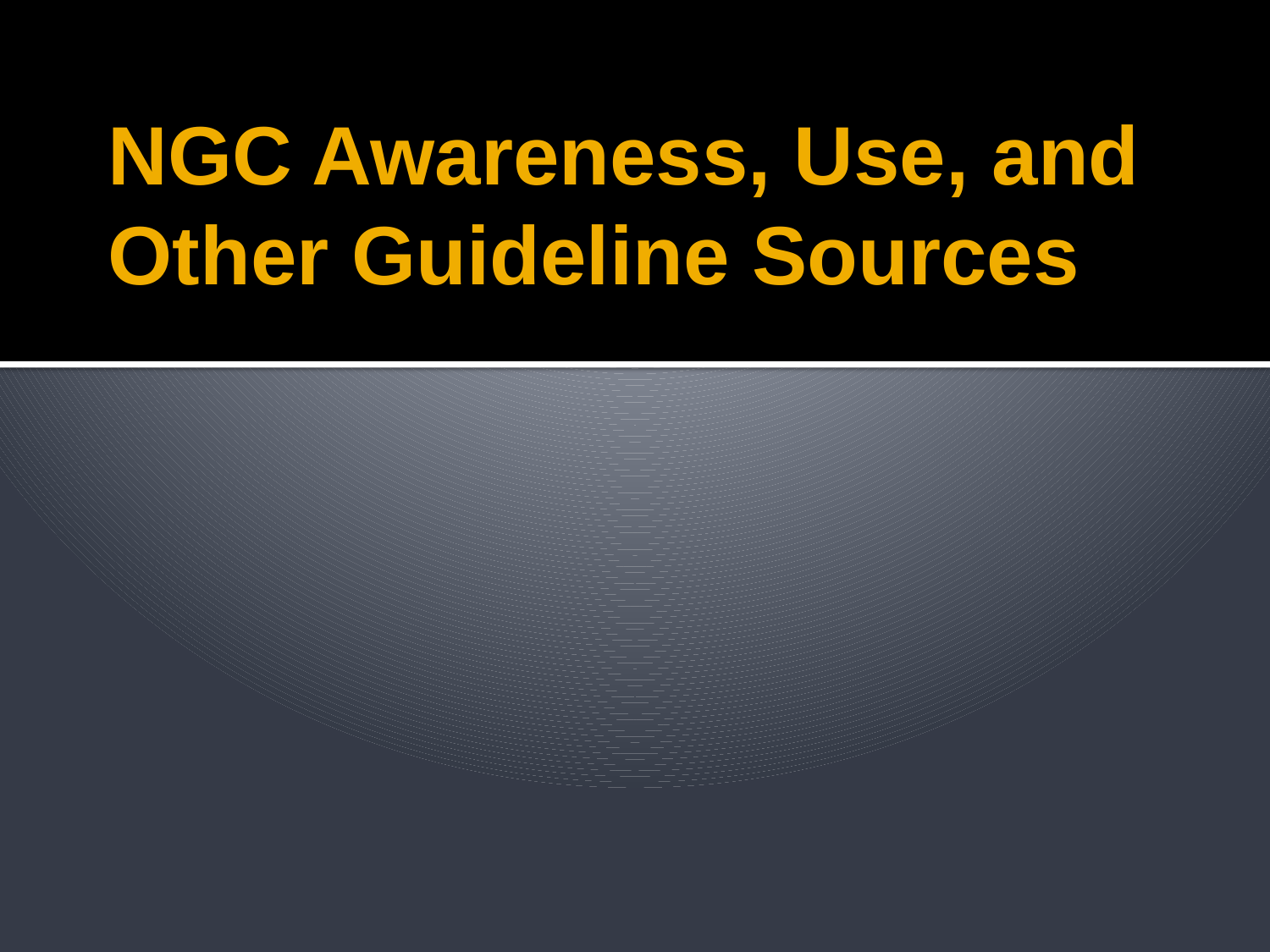

# NGC Awareness, Use, and Other Guideline Sources